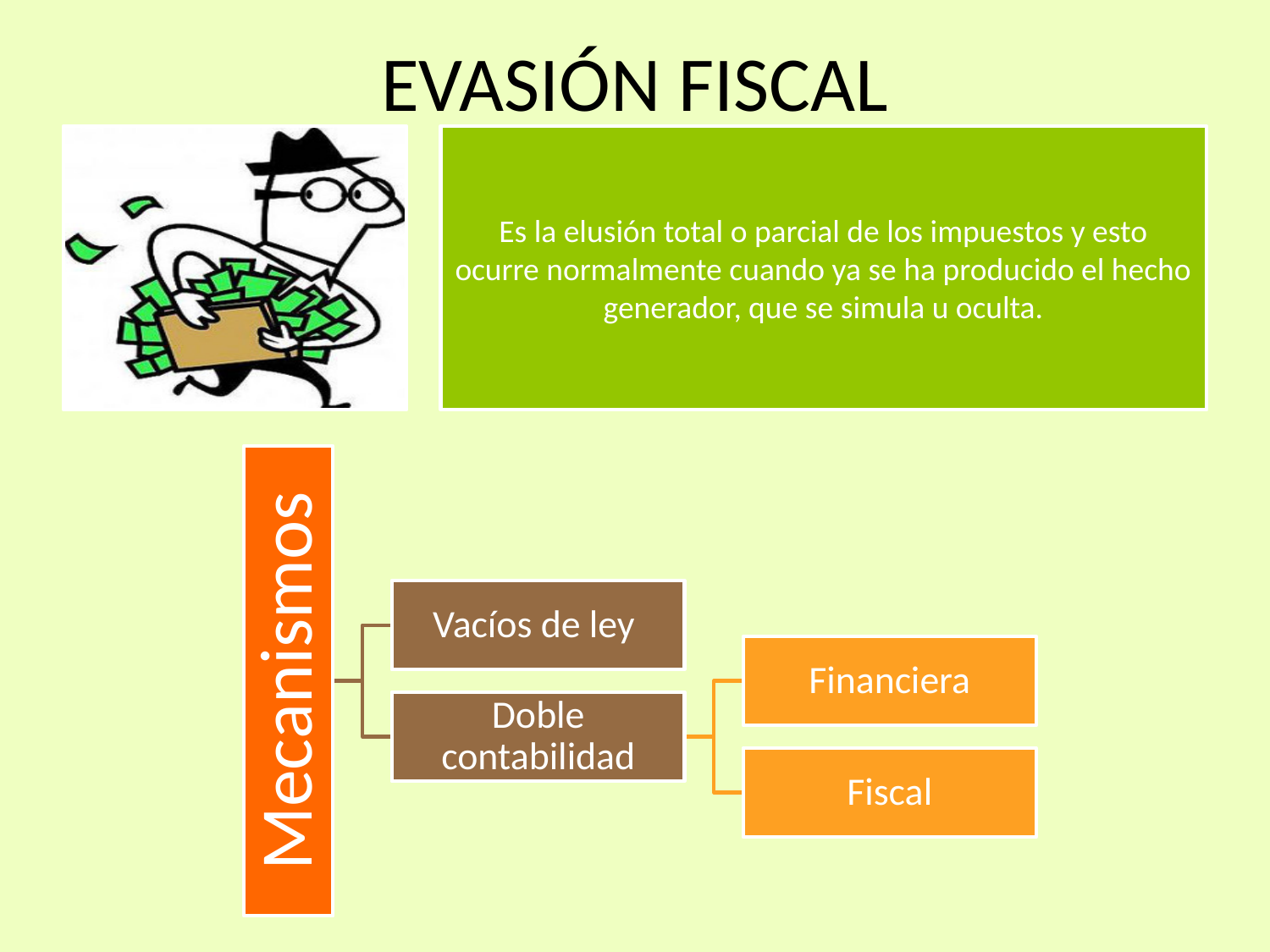

# EVASIÓN FISCAL
Es la elusión total o parcial de los impuestos y esto ocurre normalmente cuando ya se ha producido el hecho generador, que se simula u oculta.

Mecanismos
Vacíos de ley
Doble contabilidad
Financiera
Fiscal